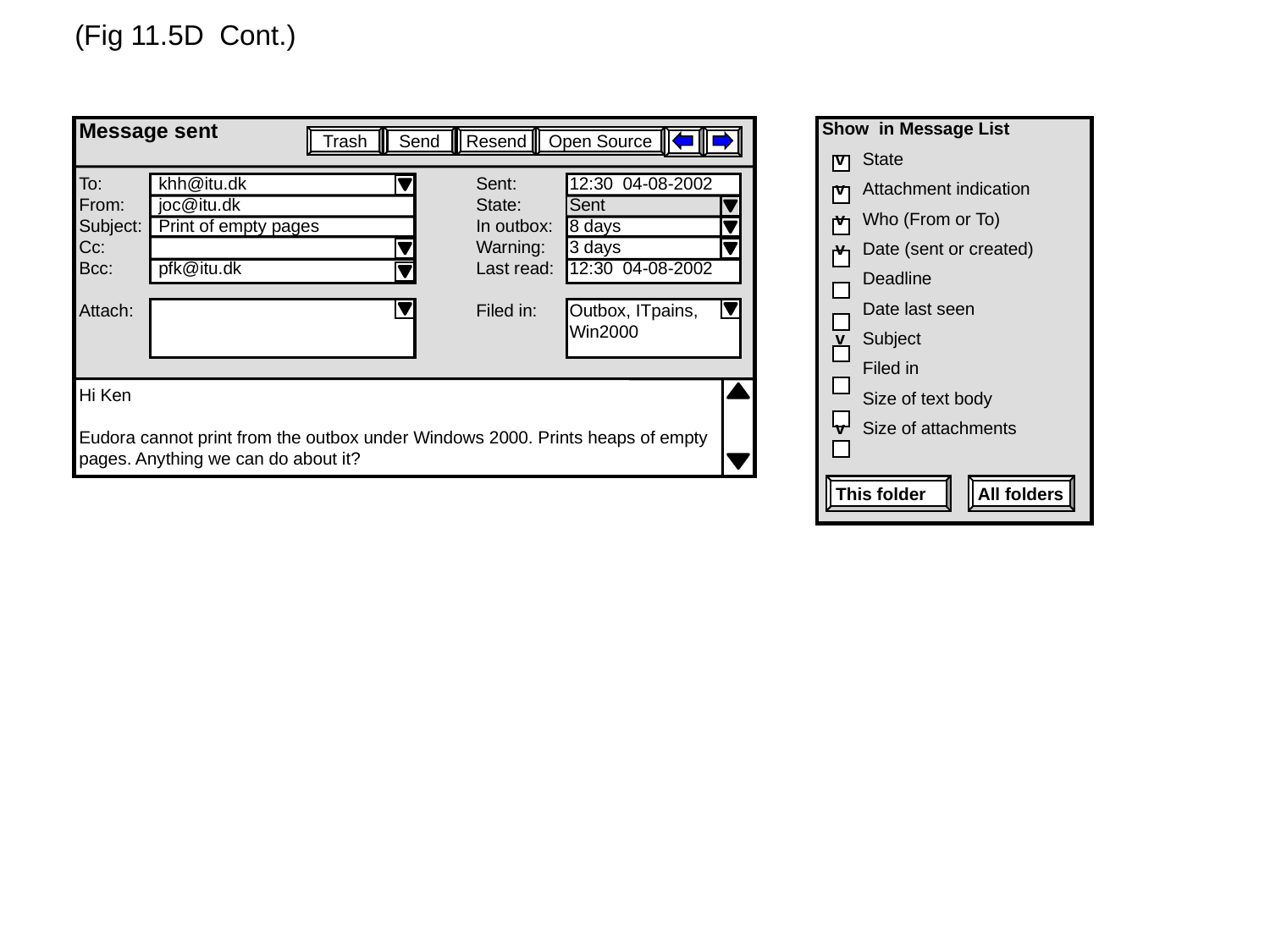

(Fig 11.5D  Cont.)

Message sent

To:	khh@itu.dk	Sent:	12:30  04-08-2002
From:	joc@itu.dk	State:	Sent
Subject:	Print of empty pages 	In outbox:	8 days
Cc:		Warning:	3 days
Bcc:	pfk@itu.dk	Last read:	12:30  04-08-2002

Attach:	 	Filed in:	Outbox, ITpains,
			Win2000

Hi Ken

Eudora cannot print from the outbox under Windows 2000. Prints heaps of empty pages. Anything we can do about it?

Trash
Send
Resend
Open Source

Show  in Message List
	v	State
	v	Attachment indication
	v	Who (From or To)
	v	Date (sent or created)
		Deadline
		Date last seen
	v	Subject
		Filed in
		Size of text body
	v	Size of attachments

This folder
All folders